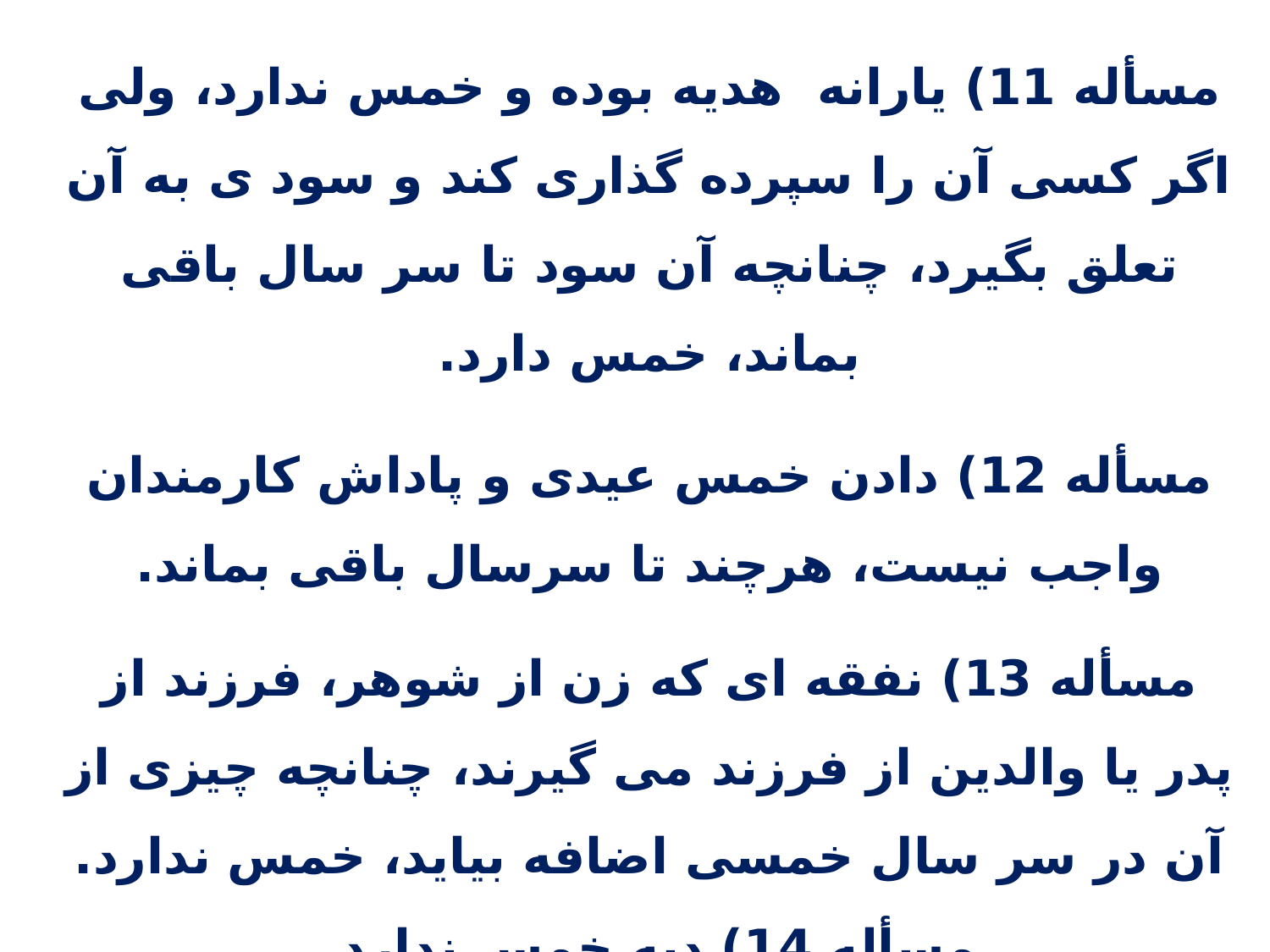

# مسأله 11) یارانه  هدیه بوده و خمس ندارد، ولی اگر کسی آن را سپرده گذاری کند و سود ی به آن تعلق بگیرد، چنانچه آن سود تا سر سال باقی بماند، خمس دارد. مسأله 12) دادن خمس عیدی و پاداش کارمندان واجب نیست، هرچند تا سرسال باقی بماند. مسأله 13) نفقه ای که زن از شوهر، فرزند از پدر یا والدین از فرزند می گیرند، چنانچه چیزی از آن در سر سال خمسی اضافه بیاید، خمس ندارد. مسأله 14) دیه خمس ندارد.